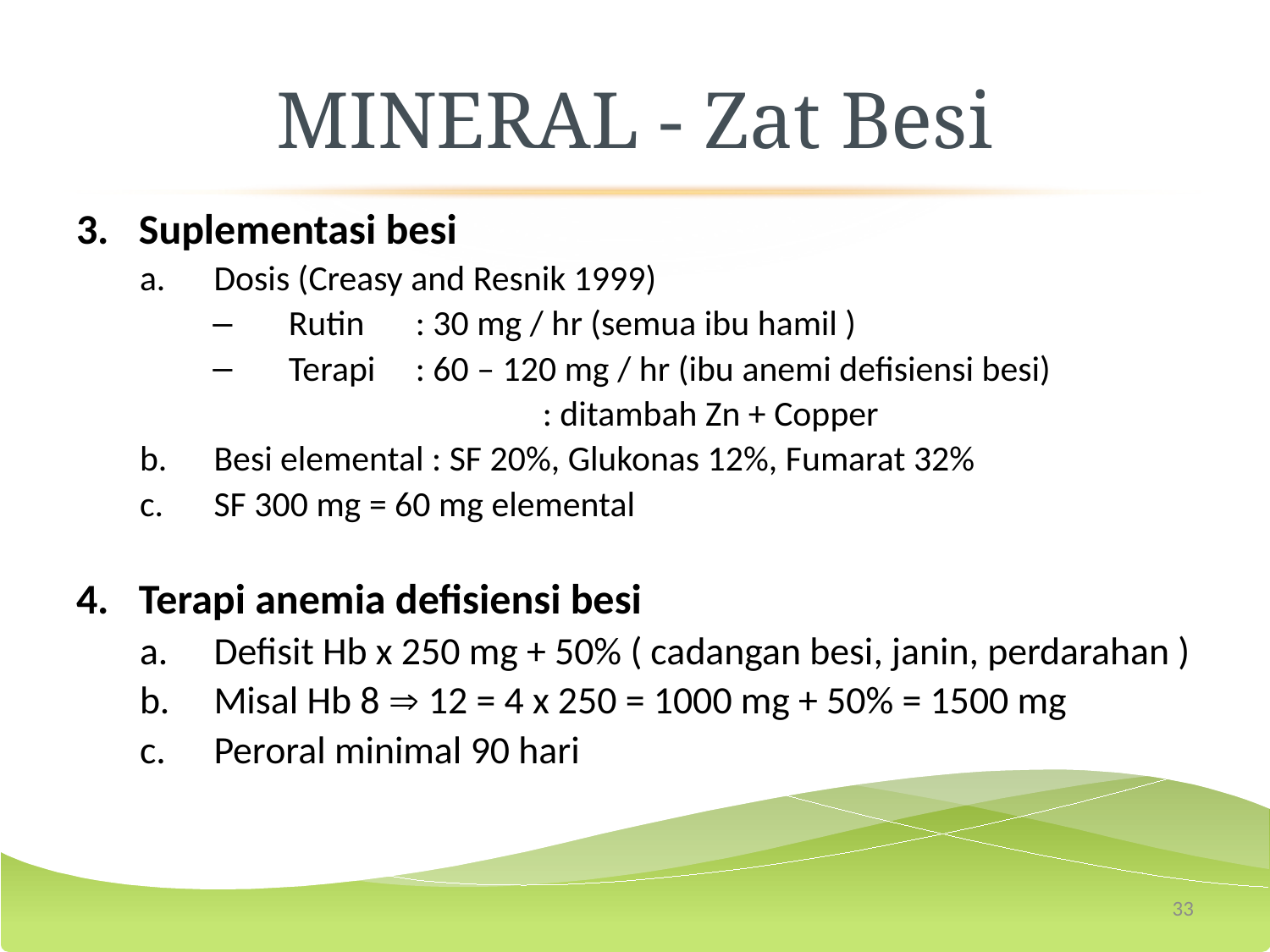

# MINERAL - Zat Besi
Suplementasi besi
Dosis (Creasy and Resnik 1999)
Rutin 	: 30 mg / hr (semua ibu hamil )
Terapi 	: 60 – 120 mg / hr (ibu anemi defisiensi besi)
			: ditambah Zn + Copper
Besi elemental : SF 20%, Glukonas 12%, Fumarat 32%
SF 300 mg = 60 mg elemental

Terapi anemia defisiensi besi
Defisit Hb x 250 mg + 50% ( cadangan besi, janin, perdarahan )
Misal Hb 8 ⇒ 12 = 4 x 250 = 1000 mg + 50% = 1500 mg
Peroral minimal 90 hari
33